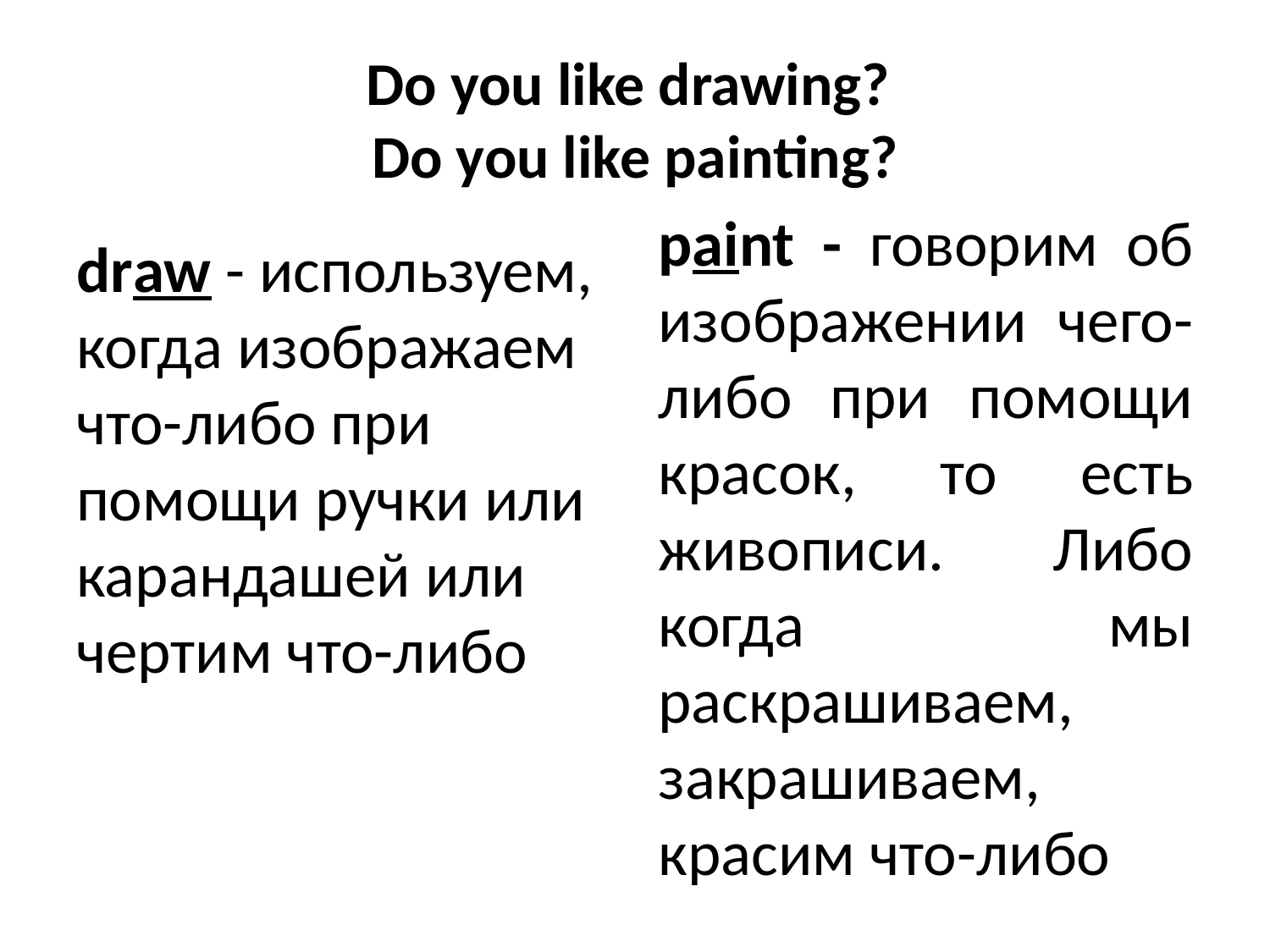

# Do you like drawing? Do you like painting?
paint - говорим об изображении чего-либо при помощи красок, то есть живописи. Либо когда мы раскрашиваем, закрашиваем, красим что-либо
draw - используем, когда изображаем что-либо при помощи ручки или карандашей или чертим что-либо